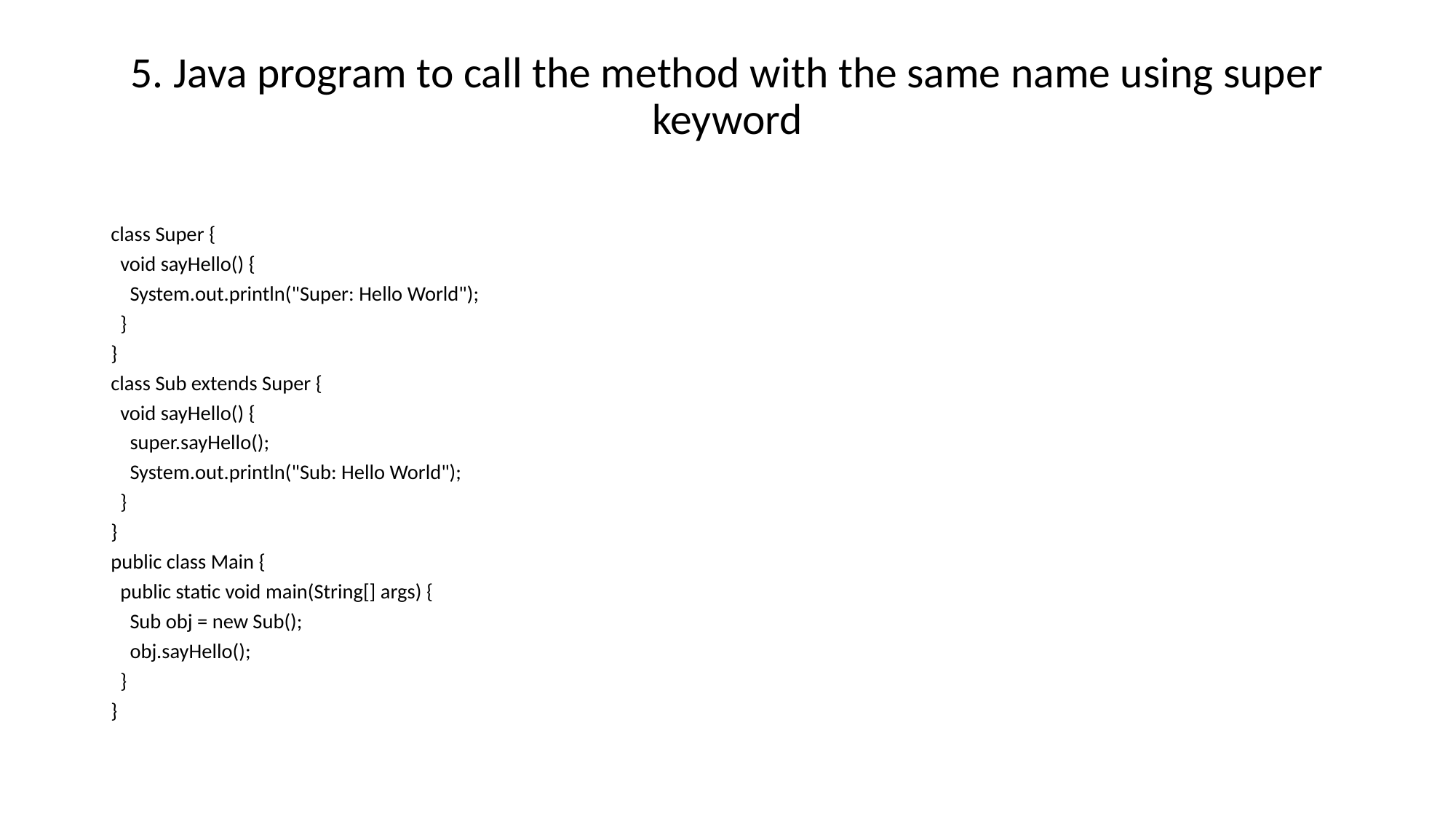

# 5. Java program to call the method with the same name using super keyword
class Super {
  void sayHello() {
    System.out.println("Super: Hello World");
  }
}
class Sub extends Super {
  void sayHello() {
    super.sayHello();
    System.out.println("Sub: Hello World");
  }
}
public class Main {
  public static void main(String[] args) {
    Sub obj = new Sub();
    obj.sayHello();
  }
}